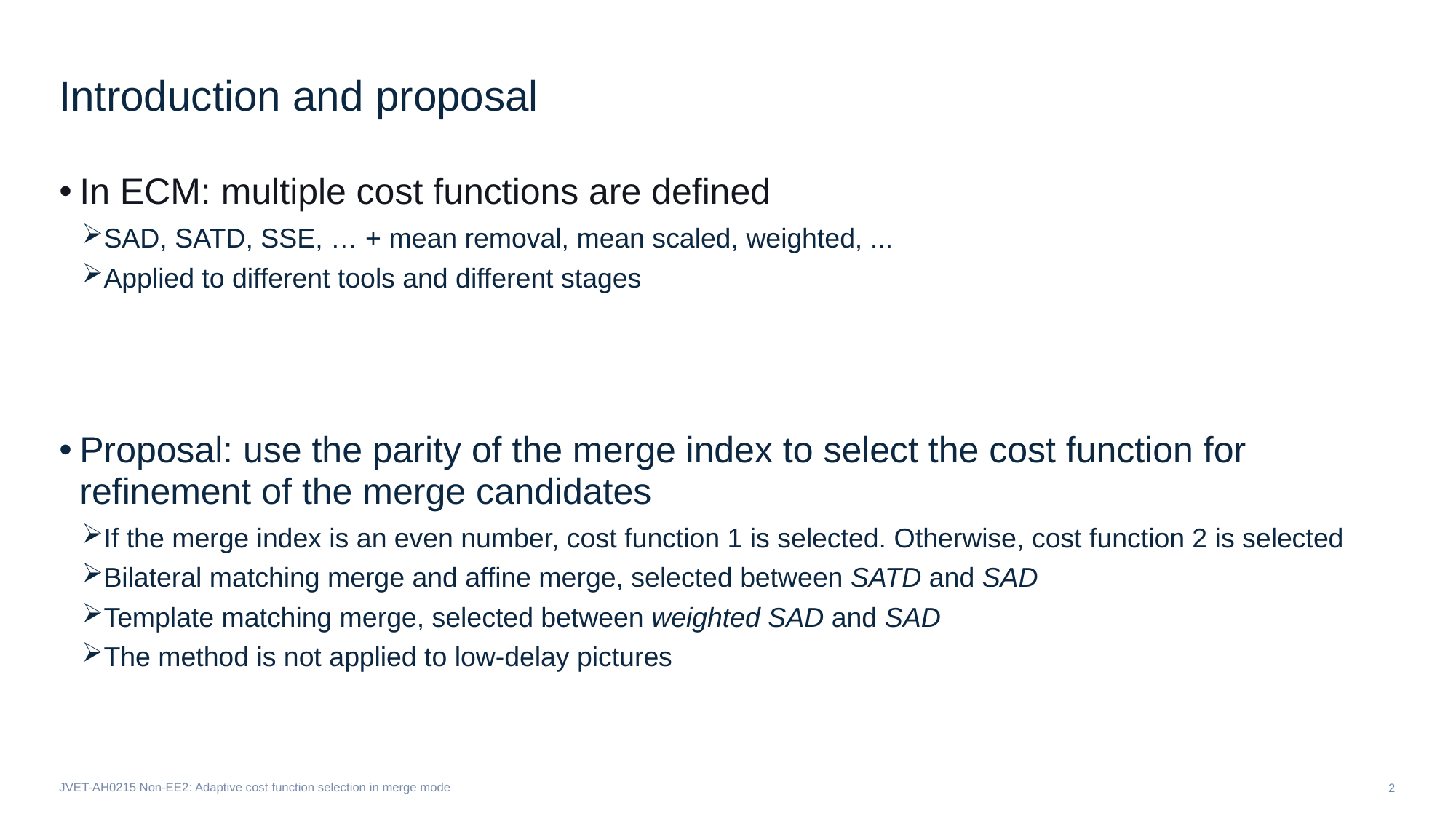

# Introduction and proposal
In ECM: multiple cost functions are defined
SAD, SATD, SSE, … + mean removal, mean scaled, weighted, ...
Applied to different tools and different stages

Proposal: use the parity of the merge index to select the cost function for refinement of the merge candidates
If the merge index is an even number, cost function 1 is selected. Otherwise, cost function 2 is selected
Bilateral matching merge and affine merge, selected between SATD and SAD
Template matching merge, selected between weighted SAD and SAD
The method is not applied to low-delay pictures
JVET-AH0215 Non-EE2: Adaptive cost function selection in merge mode